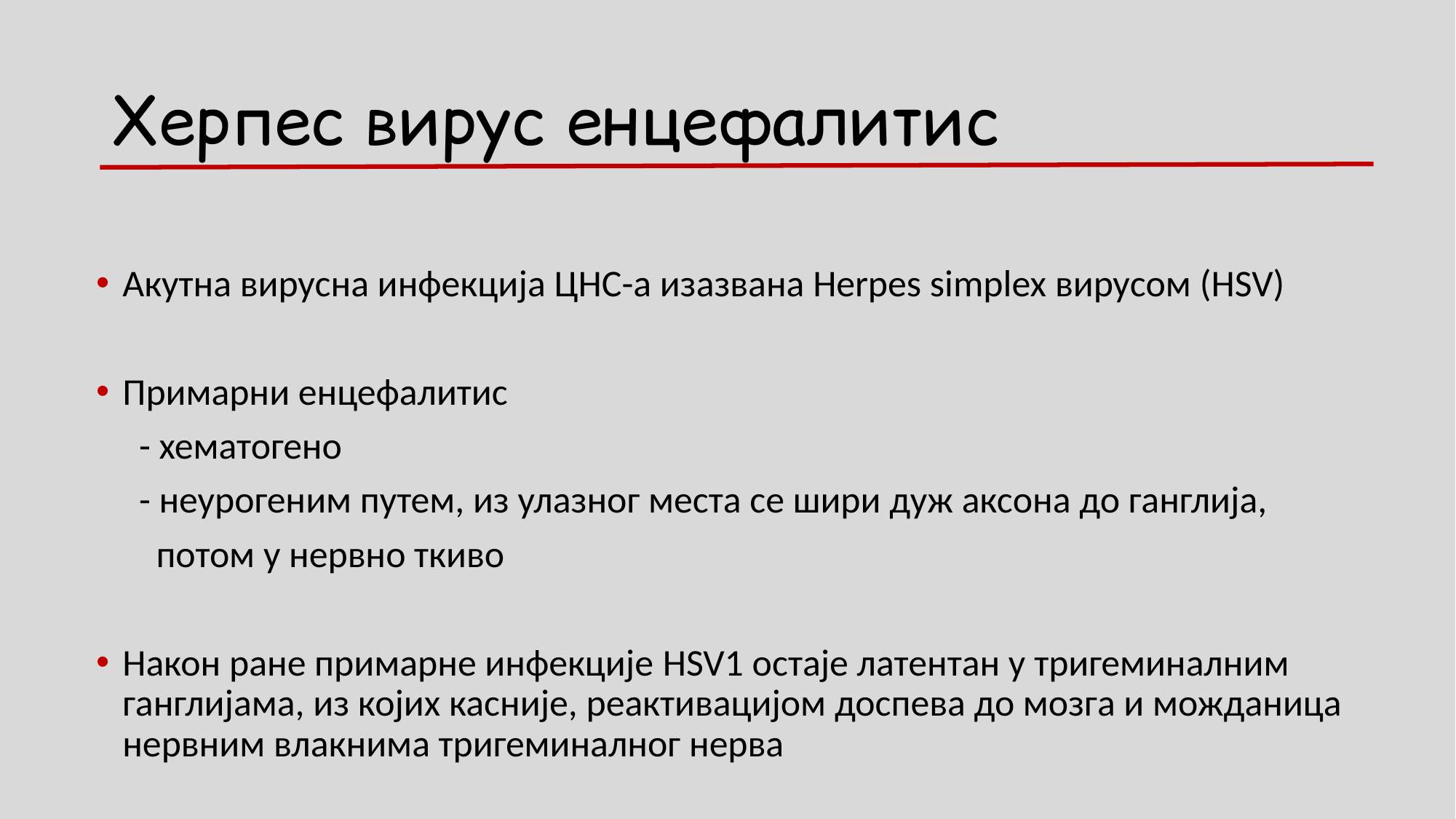

# Херпес вирус енцефалитис
Акутна вирусна инфекциja ЦНС-a изазвана Herpes simplex вирусом (HSV)

Примарни енцефалитис
     - хематогено
     - неурогеним путем, из улазног места се шири дуж аксона до ганглија,
       потом у нервно ткиво

Након ране примарне инфекције HSV1 остаје латентан у тригеминалним ганглијама, из којих касније, реактивацијом доспева до мозга и можданица нервним влакнима тригеминалног нерва